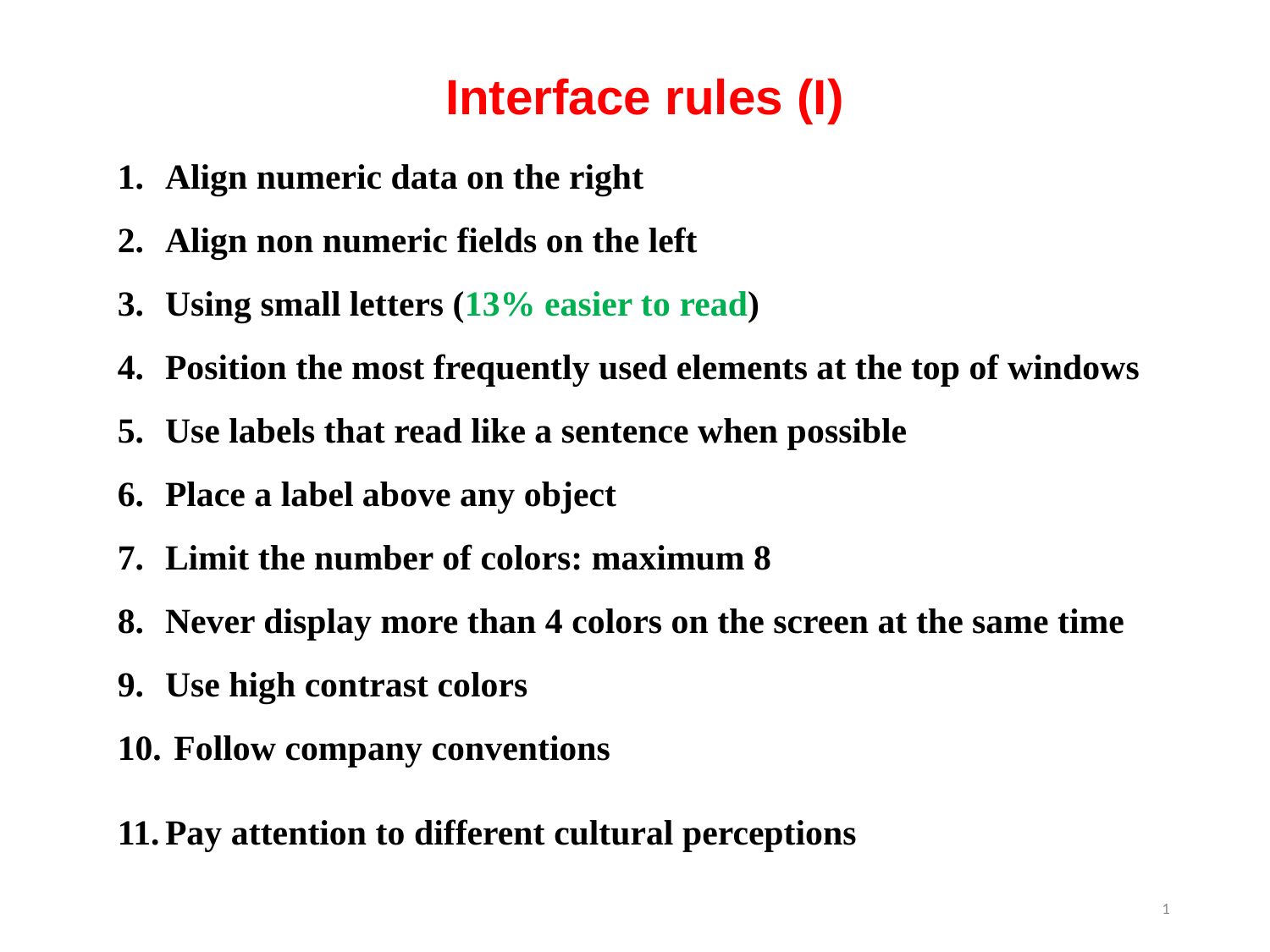

# Interface rules (I)
Align numeric data on the right
Align non numeric fields on the left
Using small letters (13% easier to read)
Position the most frequently used elements at the top of windows
Use labels that read like a sentence when possible
Place a label above any object
Limit the number of colors: maximum 8
Never display more than 4 colors on the screen at the same time
Use high contrast colors
 Follow company conventions
Pay attention to different cultural perceptions
1